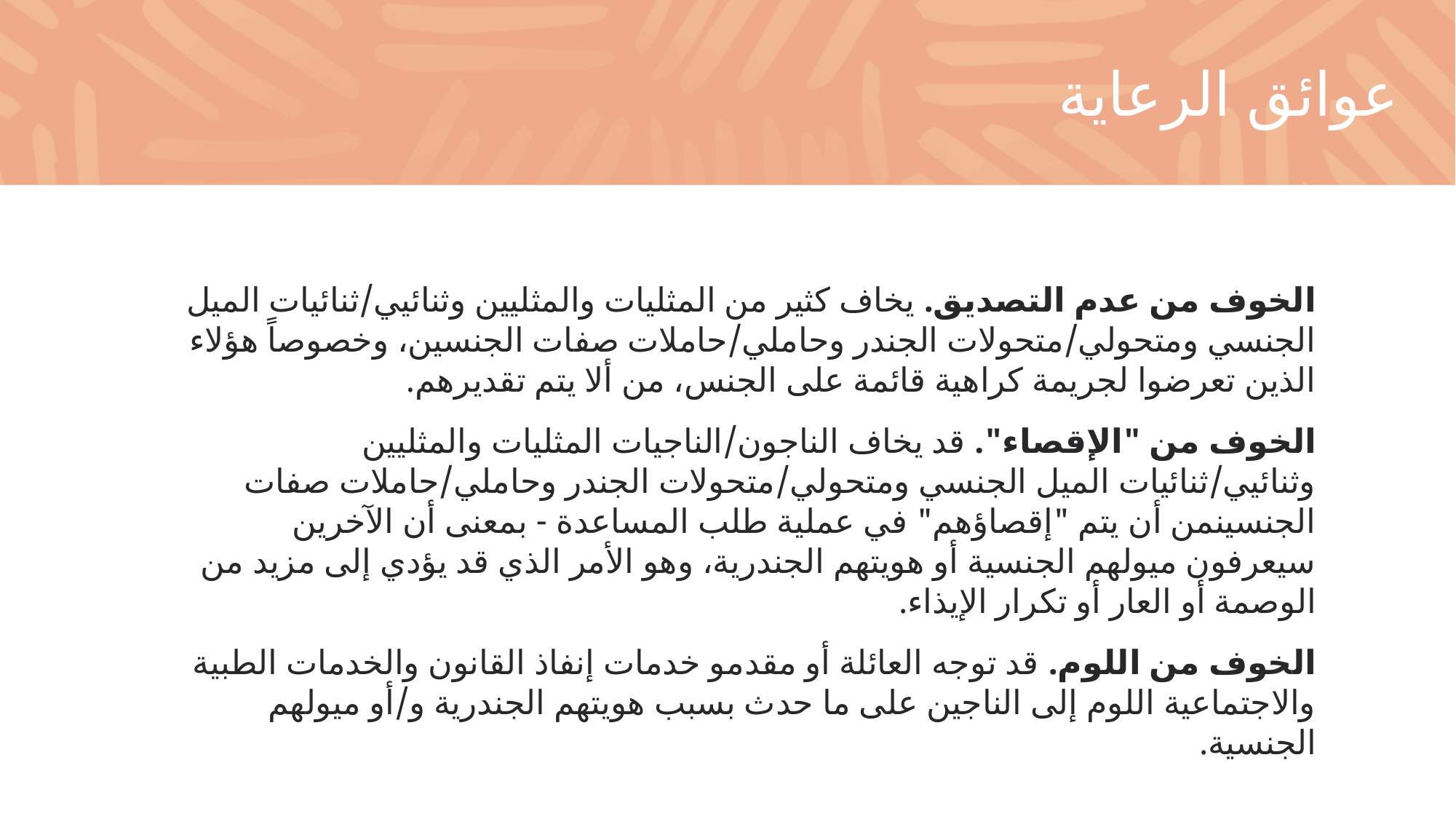

عوائق الرعاية
الخوف من عدم التصديق. يخاف كثير من المثليات والمثليين وثنائيي/ثنائيات الميل الجنسي ومتحولي/متحولات الجندر وحاملي/حاملات صفات الجنسين، وخصوصاً هؤلاء الذين تعرضوا لجريمة كراهية قائمة على الجنس، من ألا يتم تقديرهم.
الخوف من "الإقصاء". قد يخاف الناجون/الناجيات المثليات والمثليين وثنائيي/ثنائيات الميل الجنسي ومتحولي/متحولات الجندر وحاملي/حاملات صفات الجنسينمن أن يتم "إقصاؤهم" في عملية طلب المساعدة - بمعنى أن الآخرين سيعرفون ميولهم الجنسية أو هويتهم الجندرية، وهو الأمر الذي قد يؤدي إلى مزيد من الوصمة أو العار أو تكرار الإيذاء.
الخوف من اللوم. قد توجه العائلة أو مقدمو خدمات إنفاذ القانون والخدمات الطبية والاجتماعية اللوم إلى الناجين على ما حدث بسبب هويتهم الجندرية و/أو ميولهم الجنسية.